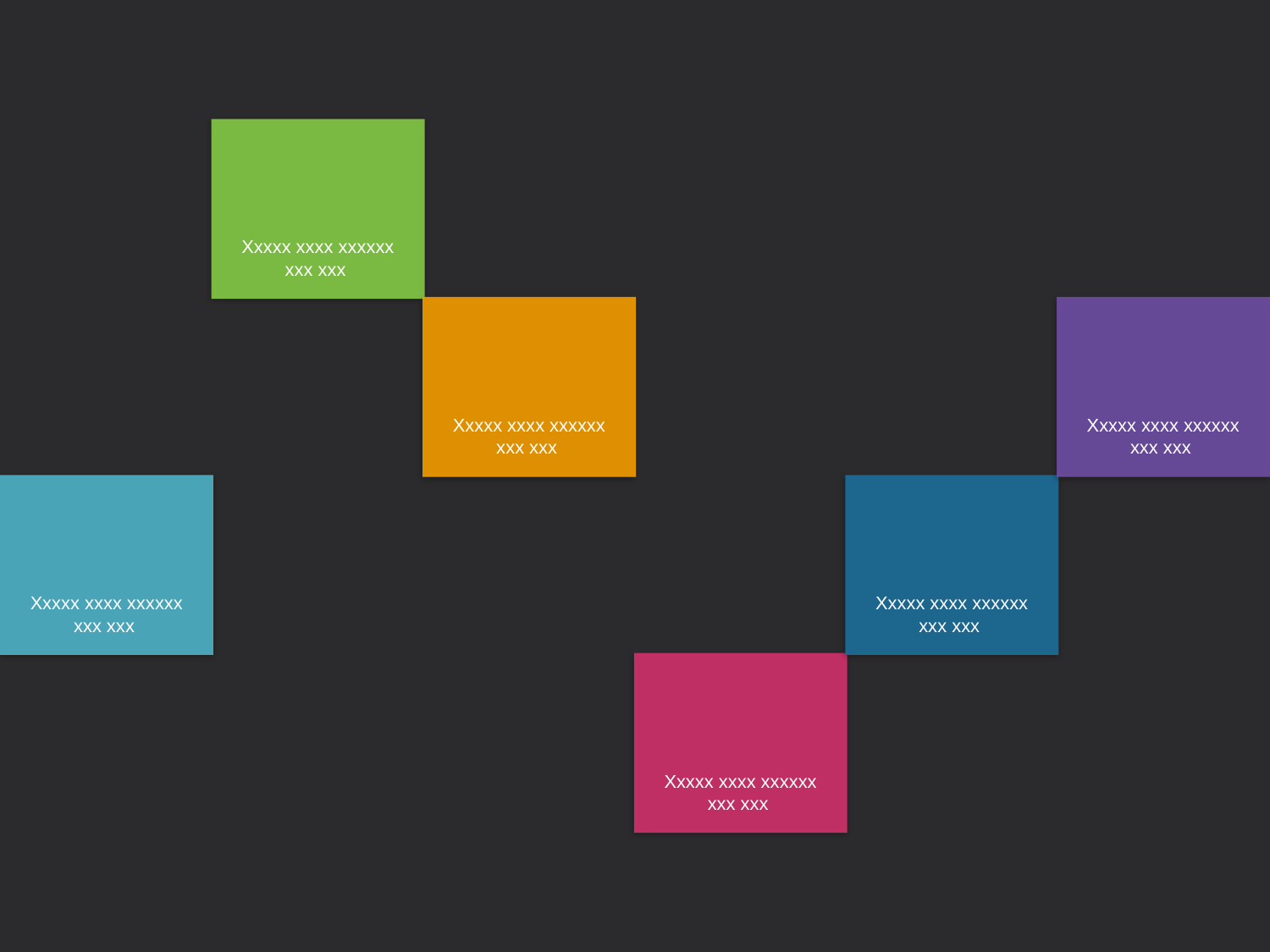

Xxxxx xxxx xxxxxx xxx xxx

Xxxxx xxxx xxxxxx xxx xxx
Xxxxx xxxx xxxxxx xxx xxx

Xxxxx xxxx xxxxxx xxx xxx
Xxxxx xxxx xxxxxx xxx xxx
Xxxxx xxxx xxxxxx xxx xxx